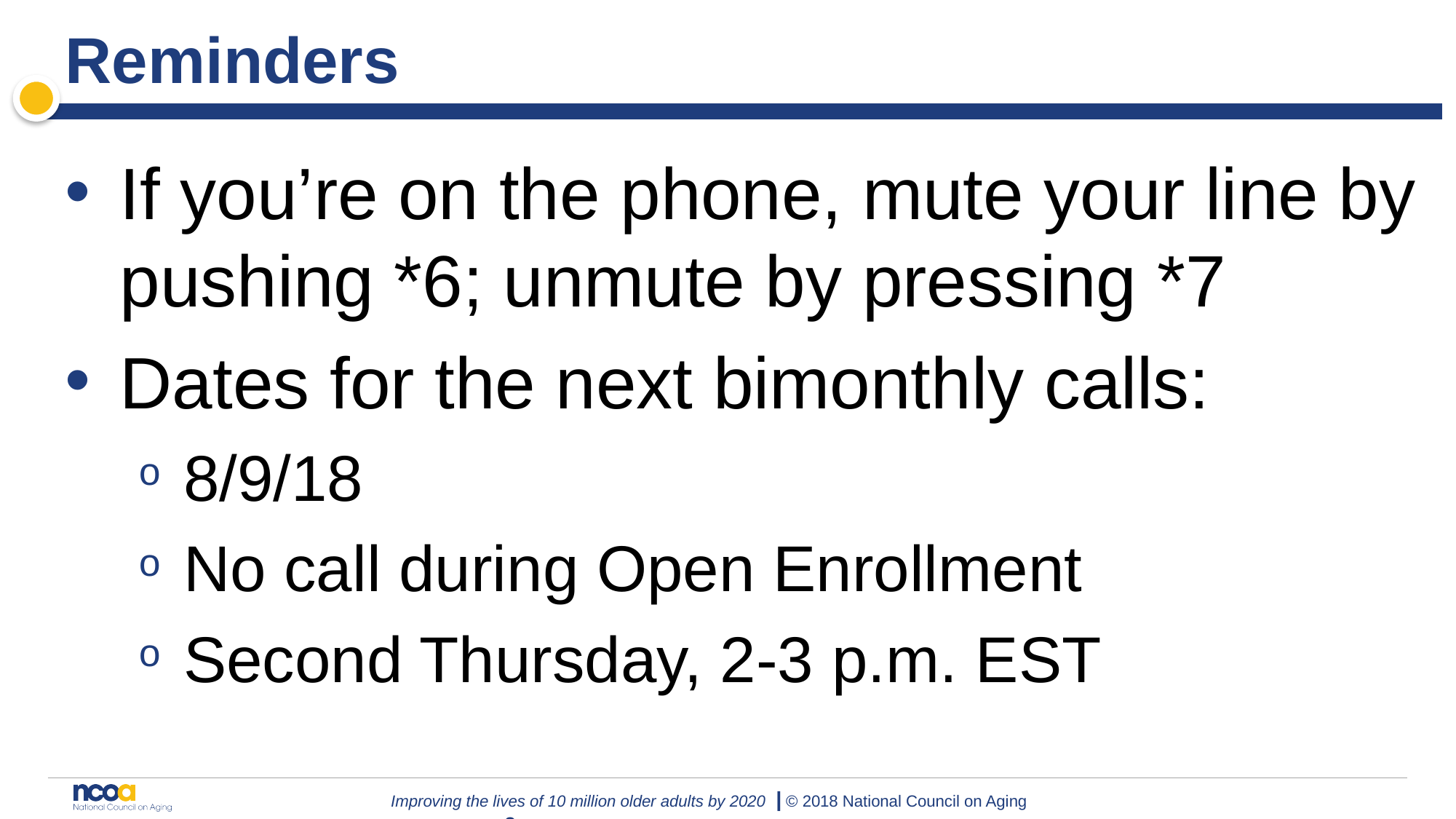

# Reminders
If you’re on the phone, mute your line by pushing *6; unmute by pressing *7
Dates for the next bimonthly calls:
8/9/18
No call during Open Enrollment
Second Thursday, 2-3 p.m. EST